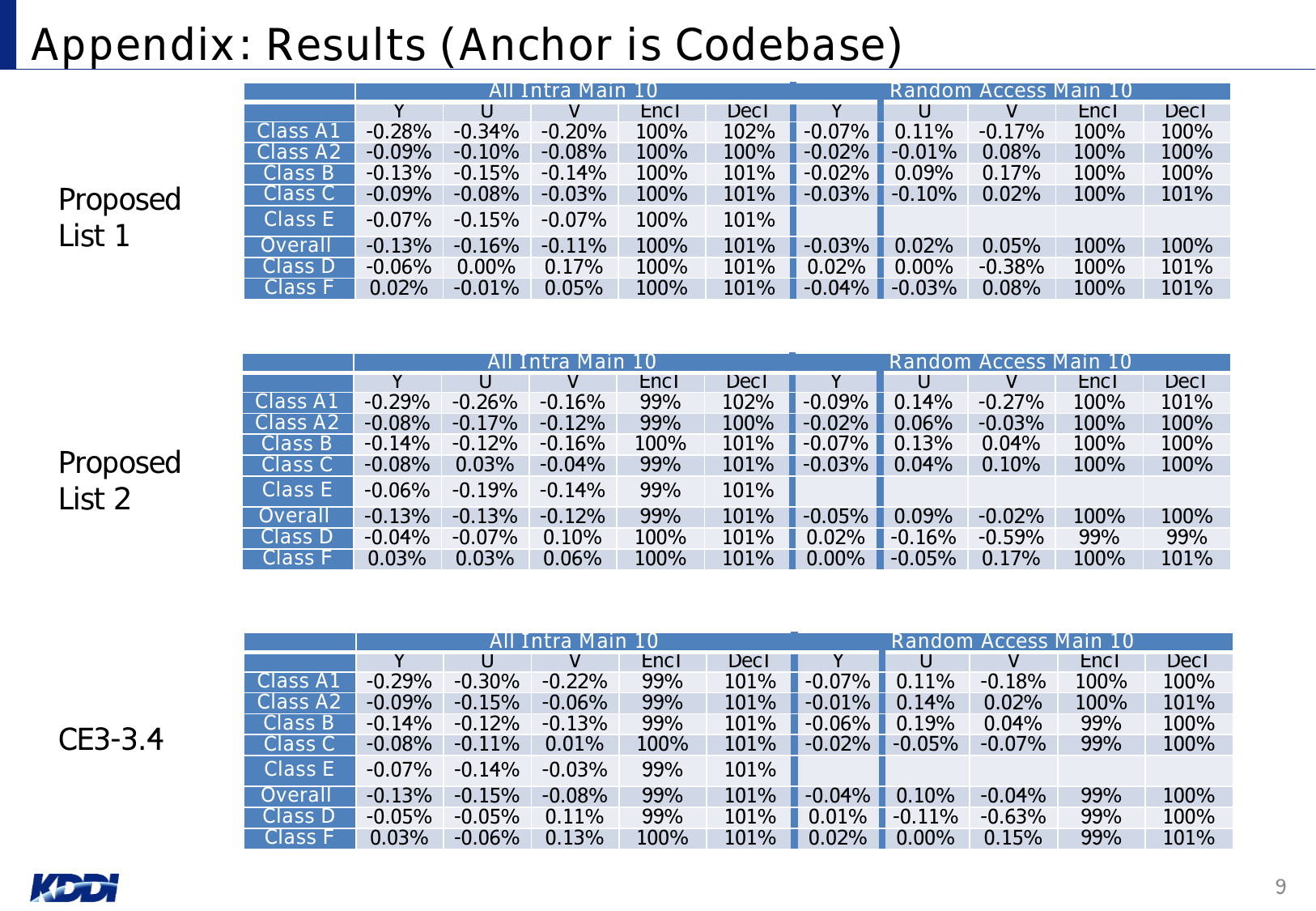

# Appendix: Results (Anchor is Codebase)
|  | All Intra Main 10 |  |  |  |  | Random Access Main 10 |  |  |  |  |
| --- | --- | --- | --- | --- | --- | --- | --- | --- | --- | --- |
|  | Y | U | V | EncT | DecT | Y | U | V | EncT | DecT |
| Class A1 | -0.28% | -0.34% | -0.20% | 100% | 102% | -0.07% | 0.11% | -0.17% | 100% | 100% |
| Class A2 | -0.09% | -0.10% | -0.08% | 100% | 100% | -0.02% | -0.01% | 0.08% | 100% | 100% |
| Class B | -0.13% | -0.15% | -0.14% | 100% | 101% | -0.02% | 0.09% | 0.17% | 100% | 100% |
| Class C | -0.09% | -0.08% | -0.03% | 100% | 101% | -0.03% | -0.10% | 0.02% | 100% | 101% |
| Class E | -0.07% | -0.15% | -0.07% | 100% | 101% |  |  |  |  |  |
| Overall | -0.13% | -0.16% | -0.11% | 100% | 101% | -0.03% | 0.02% | 0.05% | 100% | 100% |
| Class D | -0.06% | 0.00% | 0.17% | 100% | 101% | 0.02% | 0.00% | -0.38% | 100% | 101% |
| Class F | 0.02% | -0.01% | 0.05% | 100% | 101% | -0.04% | -0.03% | 0.08% | 100% | 101% |
Proposed
List 1
|  | All Intra Main 10 |  |  |  |  | Random Access Main 10 |  |  |  |  |
| --- | --- | --- | --- | --- | --- | --- | --- | --- | --- | --- |
|  | Y | U | V | EncT | DecT | Y | U | V | EncT | DecT |
| Class A1 | -0.29% | -0.26% | -0.16% | 99% | 102% | -0.09% | 0.14% | -0.27% | 100% | 101% |
| Class A2 | -0.08% | -0.17% | -0.12% | 99% | 100% | -0.02% | 0.06% | -0.03% | 100% | 100% |
| Class B | -0.14% | -0.12% | -0.16% | 100% | 101% | -0.07% | 0.13% | 0.04% | 100% | 100% |
| Class C | -0.08% | 0.03% | -0.04% | 99% | 101% | -0.03% | 0.04% | 0.10% | 100% | 100% |
| Class E | -0.06% | -0.19% | -0.14% | 99% | 101% |  |  |  |  |  |
| Overall | -0.13% | -0.13% | -0.12% | 99% | 101% | -0.05% | 0.09% | -0.02% | 100% | 100% |
| Class D | -0.04% | -0.07% | 0.10% | 100% | 101% | 0.02% | -0.16% | -0.59% | 99% | 99% |
| Class F | 0.03% | 0.03% | 0.06% | 100% | 101% | 0.00% | -0.05% | 0.17% | 100% | 101% |
Proposed
List 2
|  | All Intra Main 10 |  |  |  |  | Random Access Main 10 |  |  |  |  |
| --- | --- | --- | --- | --- | --- | --- | --- | --- | --- | --- |
|  | Y | U | V | EncT | DecT | Y | U | V | EncT | DecT |
| Class A1 | -0.29% | -0.30% | -0.22% | 99% | 101% | -0.07% | 0.11% | -0.18% | 100% | 100% |
| Class A2 | -0.09% | -0.15% | -0.06% | 99% | 101% | -0.01% | 0.14% | 0.02% | 100% | 101% |
| Class B | -0.14% | -0.12% | -0.13% | 99% | 101% | -0.06% | 0.19% | 0.04% | 99% | 100% |
| Class C | -0.08% | -0.11% | 0.01% | 100% | 101% | -0.02% | -0.05% | -0.07% | 99% | 100% |
| Class E | -0.07% | -0.14% | -0.03% | 99% | 101% |  |  |  |  |  |
| Overall | -0.13% | -0.15% | -0.08% | 99% | 101% | -0.04% | 0.10% | -0.04% | 99% | 100% |
| Class D | -0.05% | -0.05% | 0.11% | 99% | 101% | 0.01% | -0.11% | -0.63% | 99% | 100% |
| Class F | 0.03% | -0.06% | 0.13% | 100% | 101% | 0.02% | 0.00% | 0.15% | 99% | 101% |
CE3-3.4
9